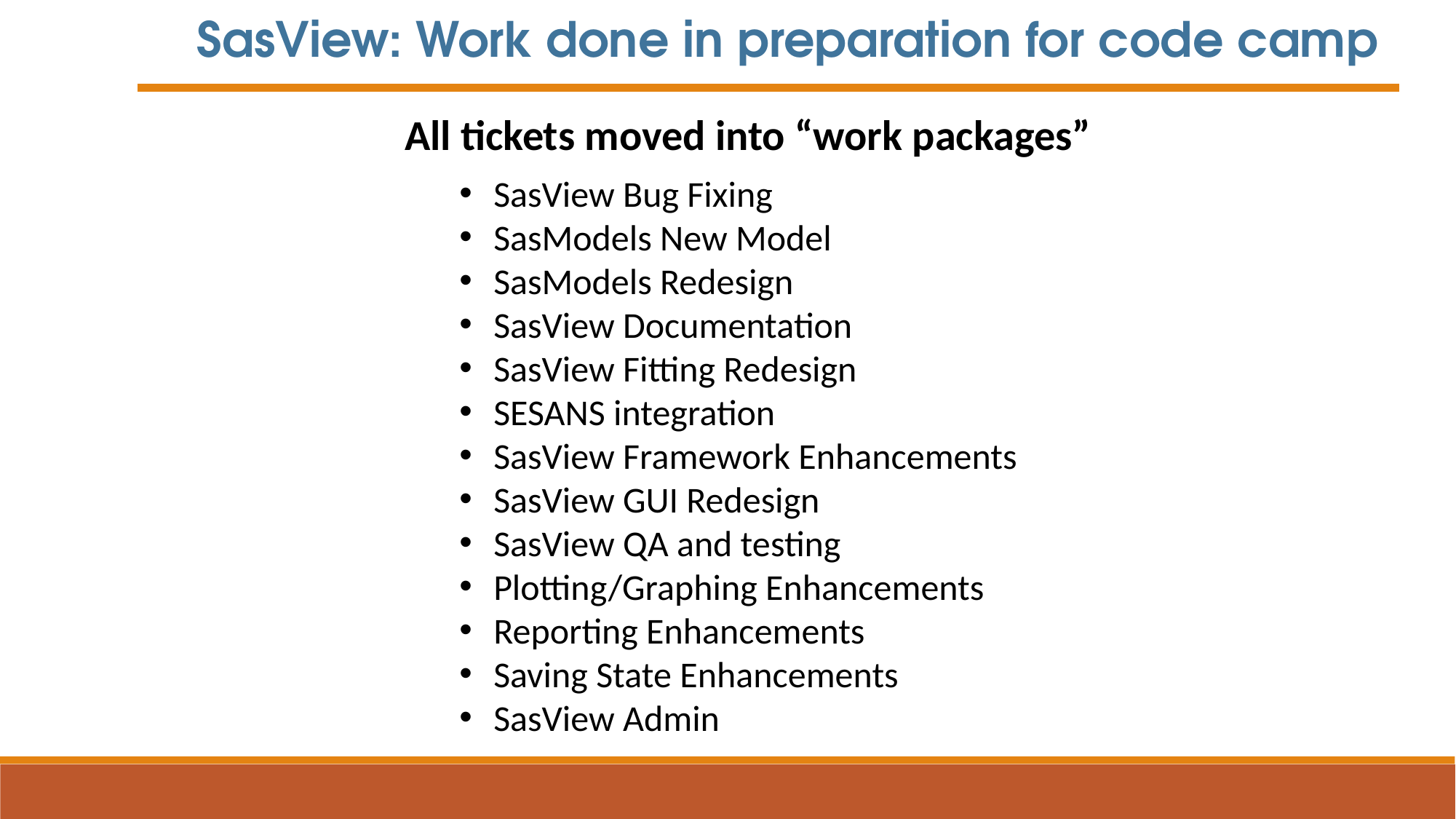

SasView: Work done in preparation for code camp
All tickets moved into “work packages”
SasView Bug Fixing
SasModels New Model
SasModels Redesign
SasView Documentation
SasView Fitting Redesign
SESANS integration
SasView Framework Enhancements
SasView GUI Redesign
SasView QA and testing
Plotting/Graphing Enhancements
Reporting Enhancements
Saving State Enhancements
SasView Admin